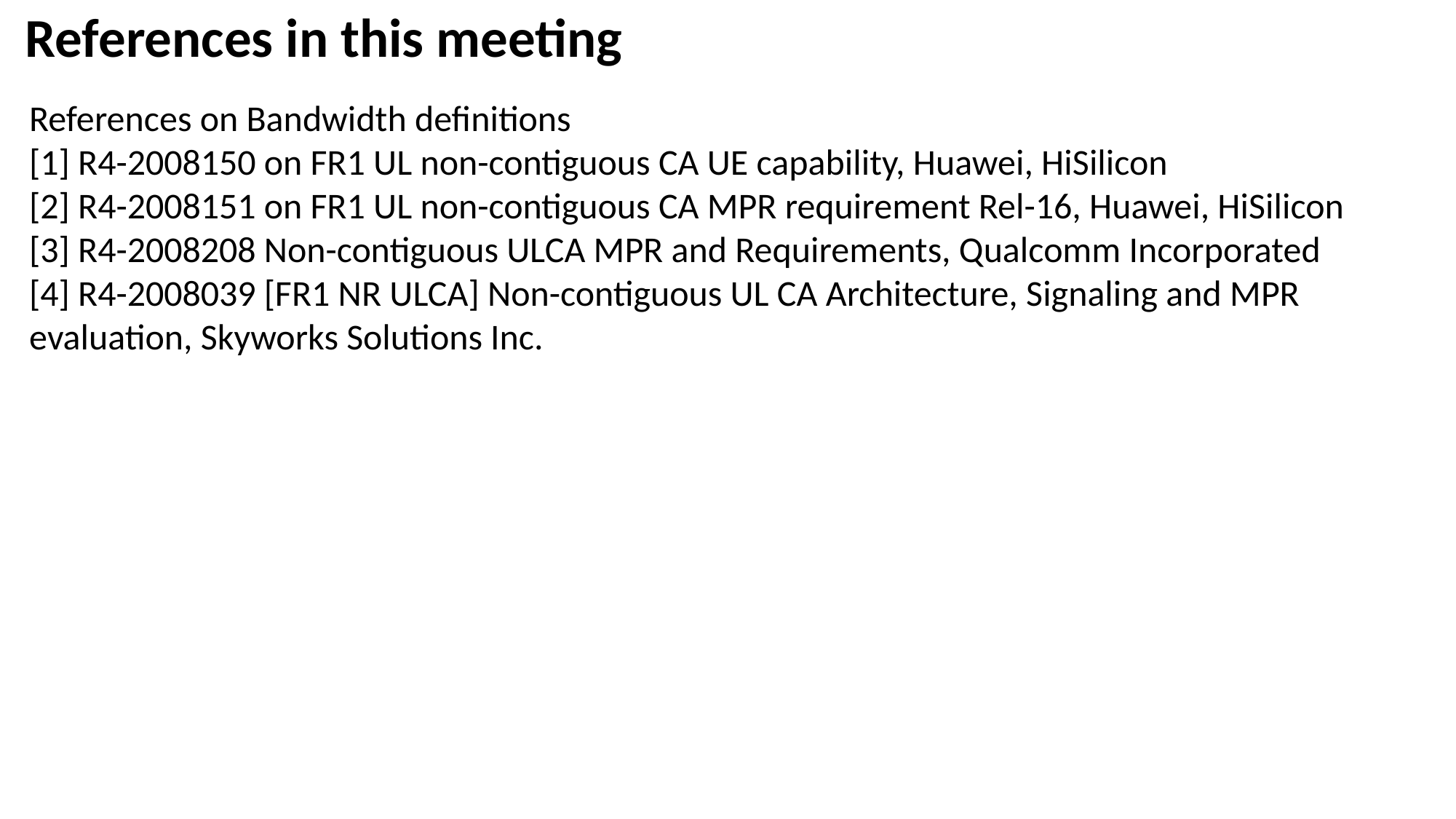

References in this meeting
References on Bandwidth definitions
[1] R4-2008150 on FR1 UL non-contiguous CA UE capability, Huawei, HiSilicon
[2] R4-2008151 on FR1 UL non-contiguous CA MPR requirement Rel-16, Huawei, HiSilicon
[3] R4-2008208 Non-contiguous ULCA MPR and Requirements, Qualcomm Incorporated
[4] R4-2008039 [FR1 NR ULCA] Non-contiguous UL CA Architecture, Signaling and MPR evaluation, Skyworks Solutions Inc.